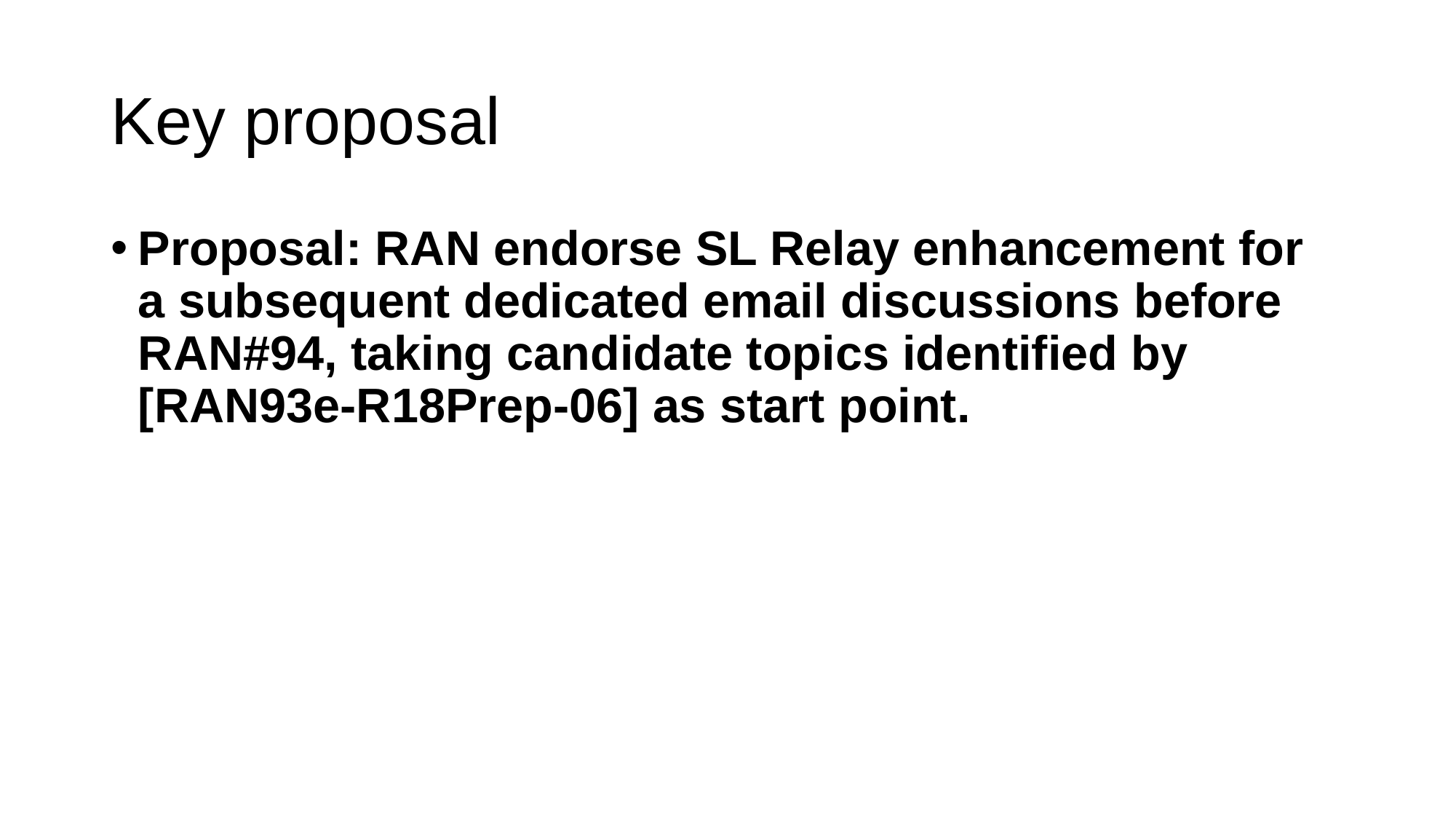

# Key proposal
Proposal: RAN endorse SL Relay enhancement for a subsequent dedicated email discussions before RAN#94, taking candidate topics identified by [RAN93e-R18Prep-06] as start point.